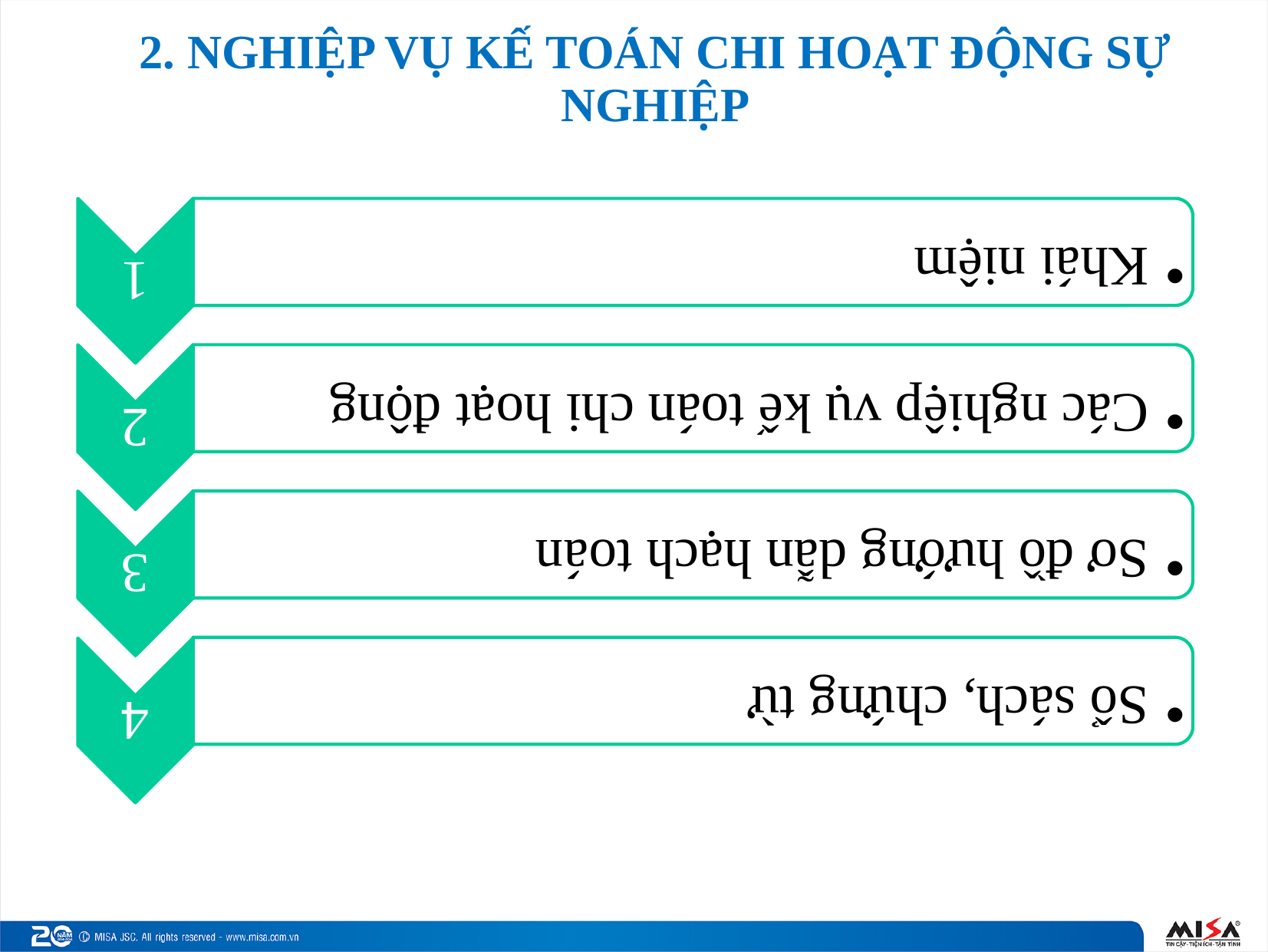

# 2. NGHIỆP VỤ KẾ TOÁN CHI HOẠT ĐỘNG SỰ NGHIỆP
1
Khái niệm
2
Các nghiệp vụ kế toán chi hoạt động
3
Sơ đồ hướng dẫn hạch toán
4
Sổ sách, chứng từ